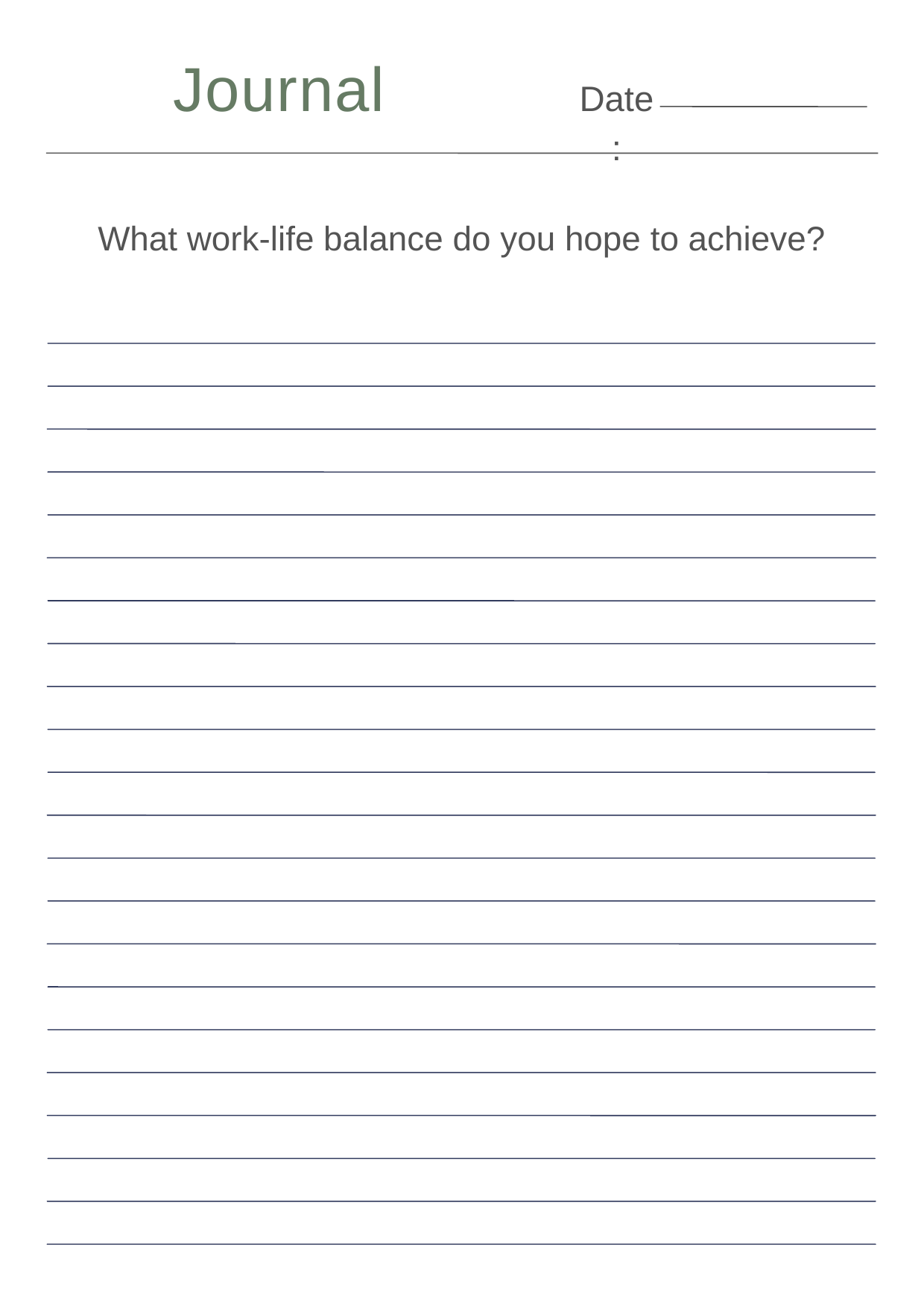

Journal
Date:

What work-life balance do you hope to achieve?